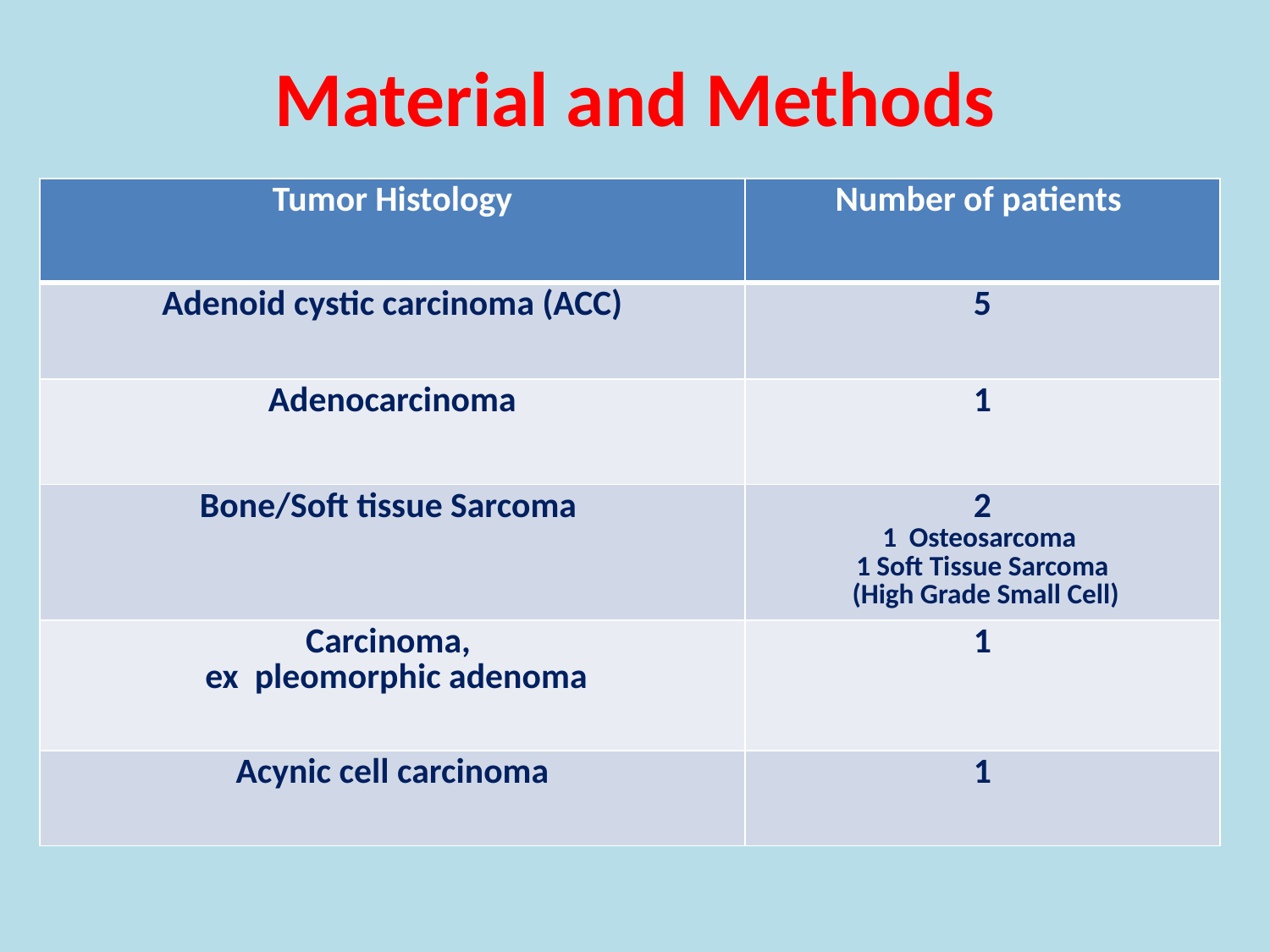

# Material and Methods
| Tumor Histology | Number of patients |
| --- | --- |
| Adenoid cystic carcinoma (ACC) | 5 |
| Adenocarcinoma | 1 |
| Bone/Soft tissue Sarcoma | 2 1 Osteosarcoma 1 Soft Tissue Sarcoma (High Grade Small Cell) |
| Carcinoma, ex pleomorphic adenoma | 1 |
| Acynic cell carcinoma | 1 |